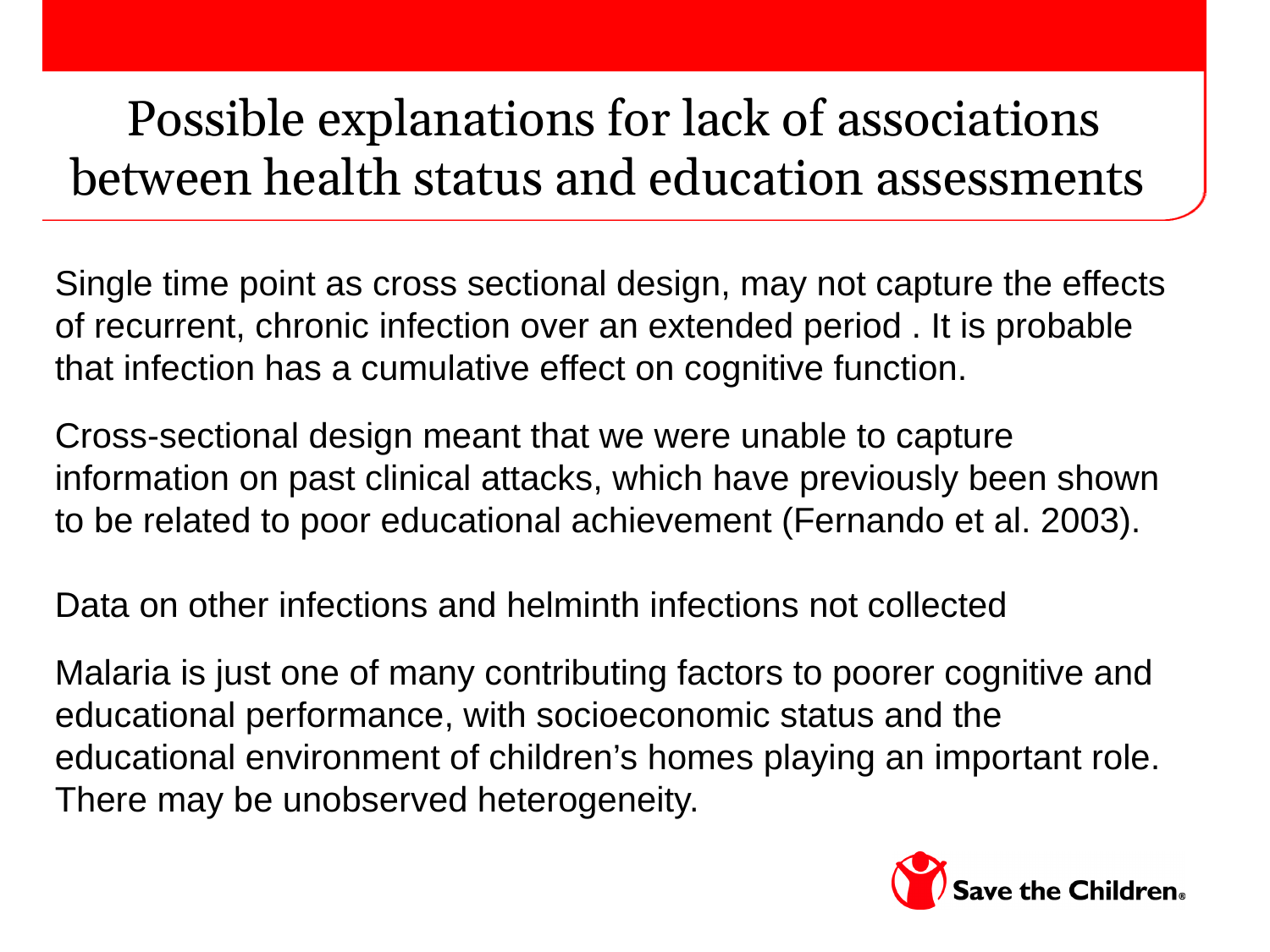

Possible explanations for lack of associations between health status and education assessments
Single time point as cross sectional design, may not capture the effects of recurrent, chronic infection over an extended period . It is probable that infection has a cumulative effect on cognitive function.

Cross-sectional design meant that we were unable to capture information on past clinical attacks, which have previously been shown to be related to poor educational achievement (Fernando et al. 2003).

Data on other infections and helminth infections not collected

Malaria is just one of many contributing factors to poorer cognitive and educational performance, with socioeconomic status and the educational environment of children’s homes playing an important role.  There may be unobserved heterogeneity.